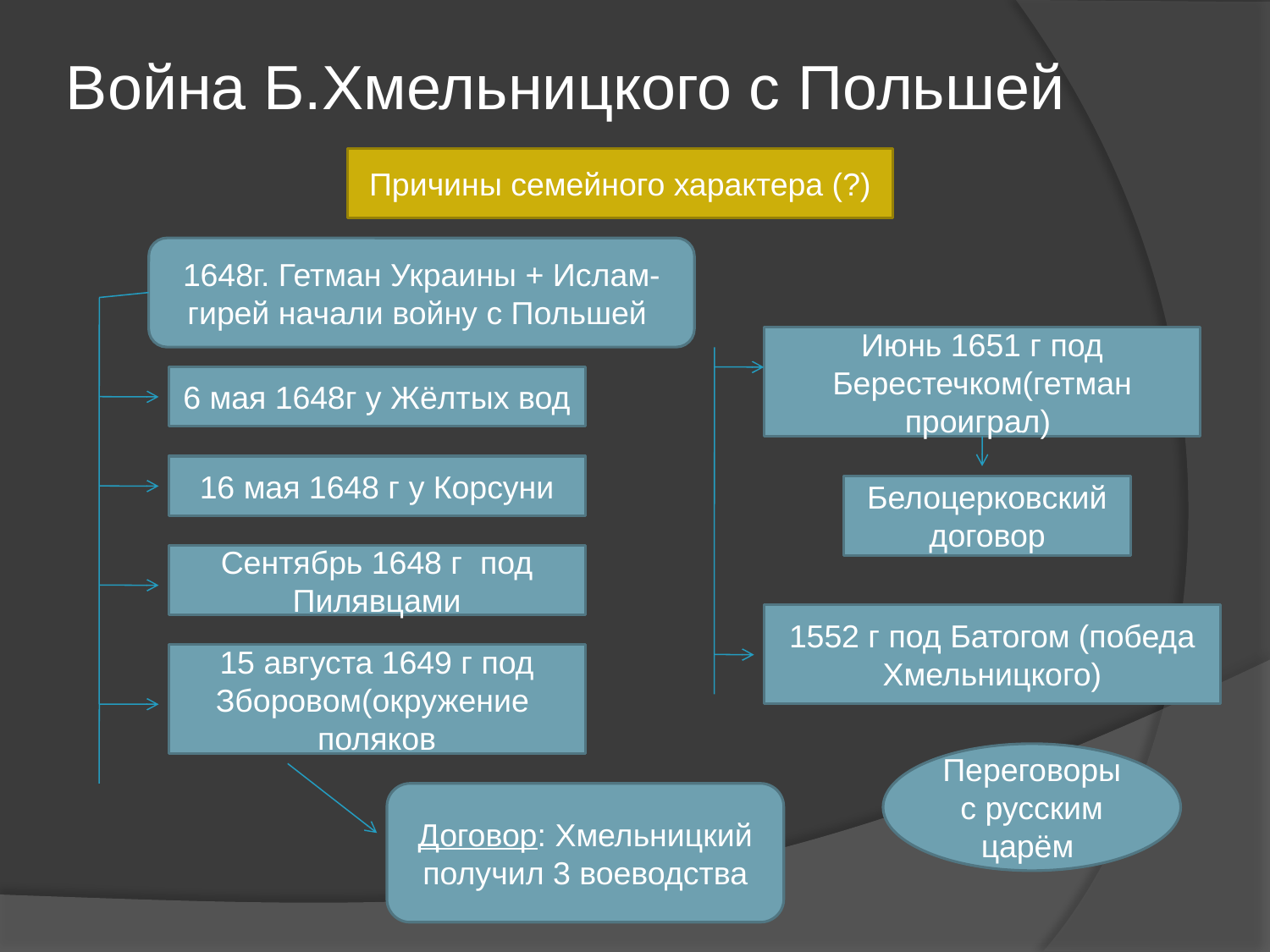

# Война Б.Хмельницкого с Польшей
Причины семейного характера (?)
1648г. Гетман Украины + Ислам-гирей начали войну с Польшей
Июнь 1651 г под Берестечком(гетман проиграл)
6 мая 1648г у Жёлтых вод
16 мая 1648 г у Корсуни
Белоцерковский договор
Сентябрь 1648 г  под Пилявцами
1552 г под Батогом (победа Хмельницкого)
15 августа 1649 г под Зборовом(окружение  поляков
Переговоры с русским царём
Договор: Хмельницкий получил 3 воеводства